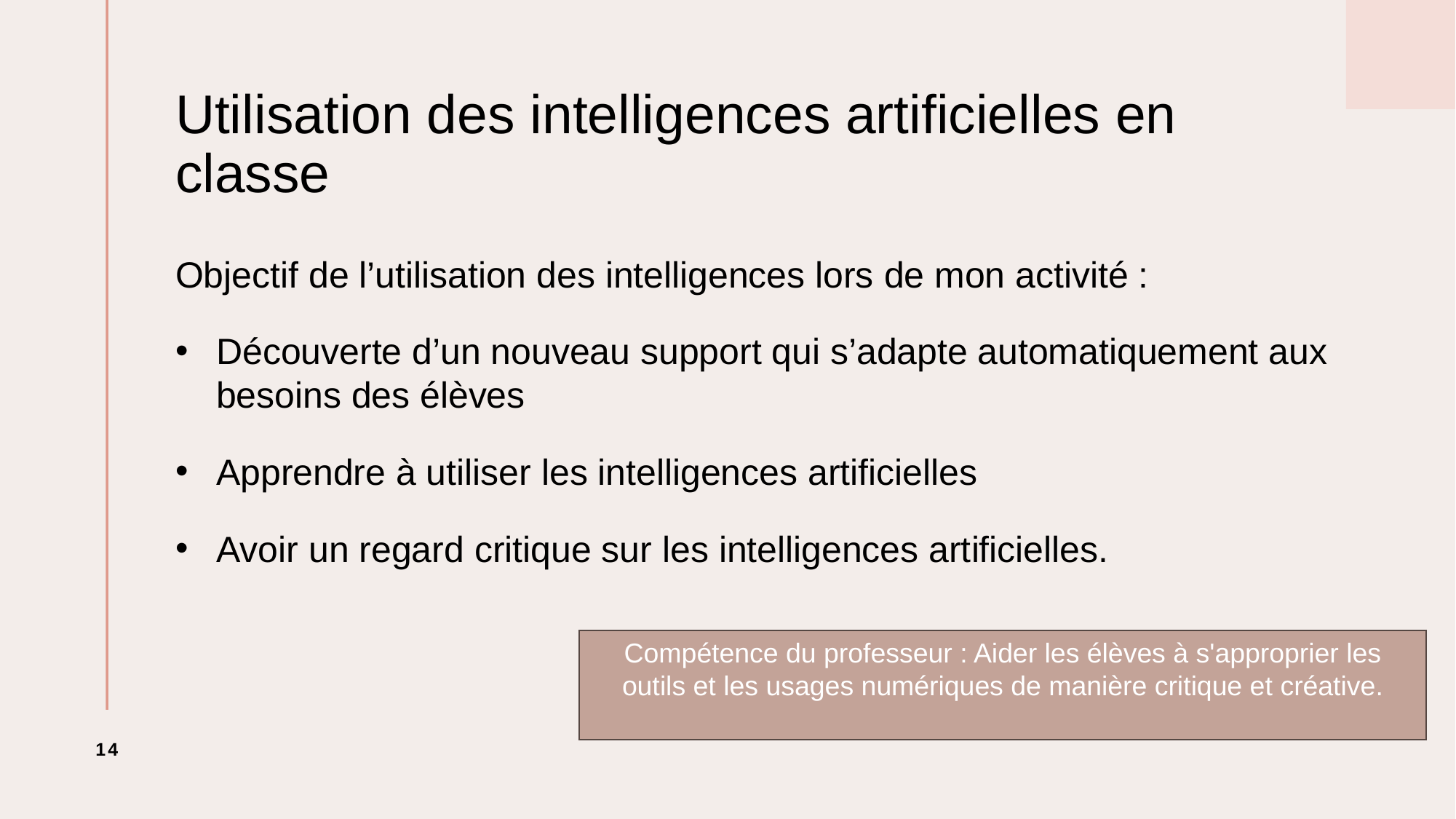

# Utilisation des intelligences artificielles en classe
Objectif de l’utilisation des intelligences lors de mon activité :
Découverte d’un nouveau support qui s’adapte automatiquement aux besoins des élèves
Apprendre à utiliser les intelligences artificielles
Avoir un regard critique sur les intelligences artificielles.
Compétence du professeur : Aider les élèves à s'approprier les outils et les usages numériques de manière critique et créative.

14